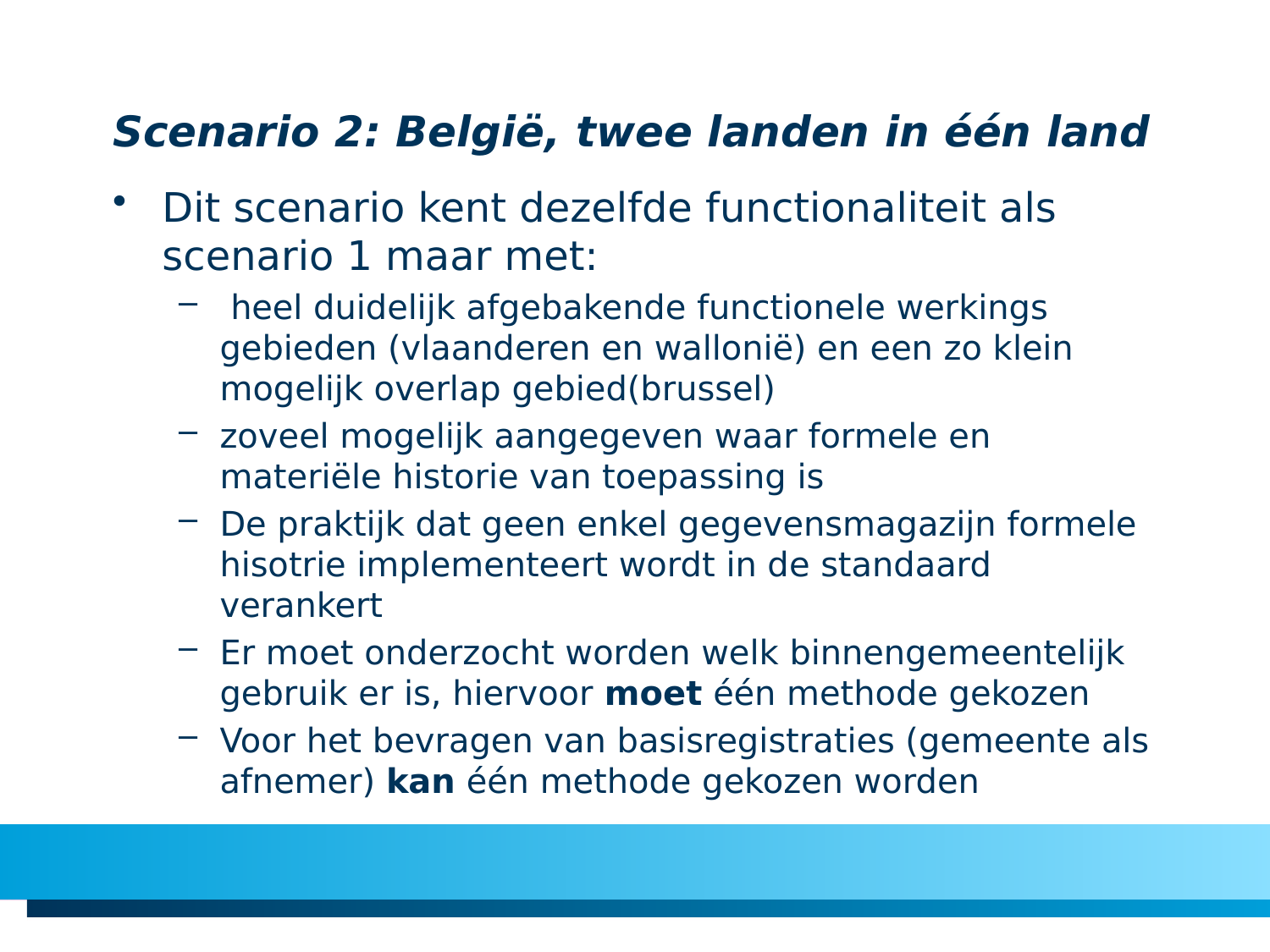

# Scenario 2: België, twee landen in één land
Dit scenario kent dezelfde functionaliteit als scenario 1 maar met:
 heel duidelijk afgebakende functionele werkings gebieden (vlaanderen en wallonië) en een zo klein mogelijk overlap gebied(brussel)
zoveel mogelijk aangegeven waar formele en materiële historie van toepassing is
De praktijk dat geen enkel gegevensmagazijn formele hisotrie implementeert wordt in de standaard verankert
Er moet onderzocht worden welk binnengemeentelijk gebruik er is, hiervoor moet één methode gekozen
Voor het bevragen van basisregistraties (gemeente als afnemer) kan één methode gekozen worden